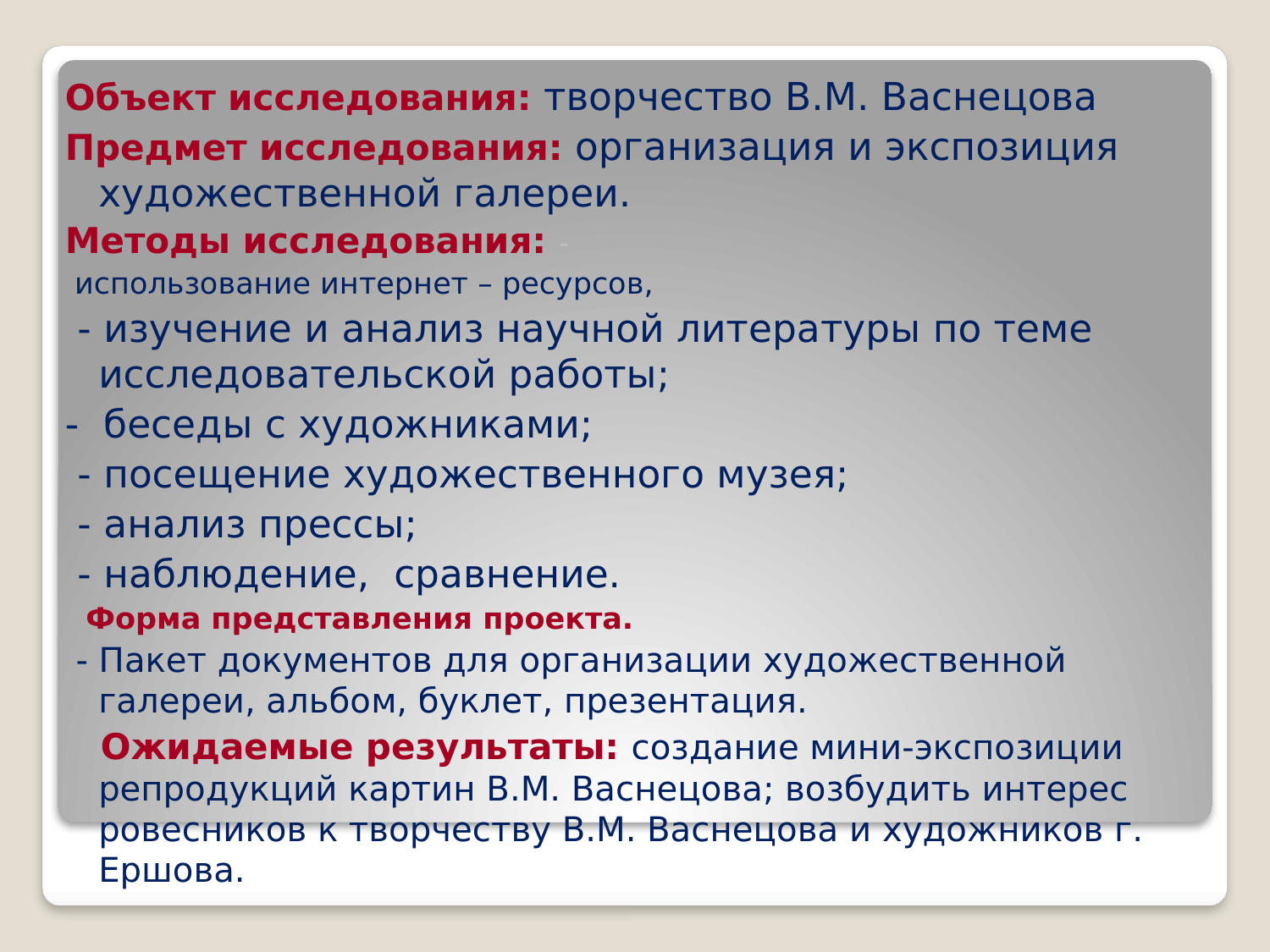

Объект исследования: творчество В.М. Васнецова
Предмет исследования: организация и экспозиция       художественной галереи.
Методы исследования: -
 использование интернет – ресурсов,
 - изучение и анализ научной литературы по теме исследовательской работы;
-  беседы с художниками;
 - посещение художественного музея;
 - анализ прессы;
 - наблюдение,  сравнение.
  Форма представления проекта.
 - Пакет документов для организации художественной галереи, альбом, буклет, презентация.
   Ожидаемые результаты: создание мини-экспозиции репродукций картин В.М. Васнецова; возбудить интерес ровесников к творчеству В.М. Васнецова и художников г. Ершова.